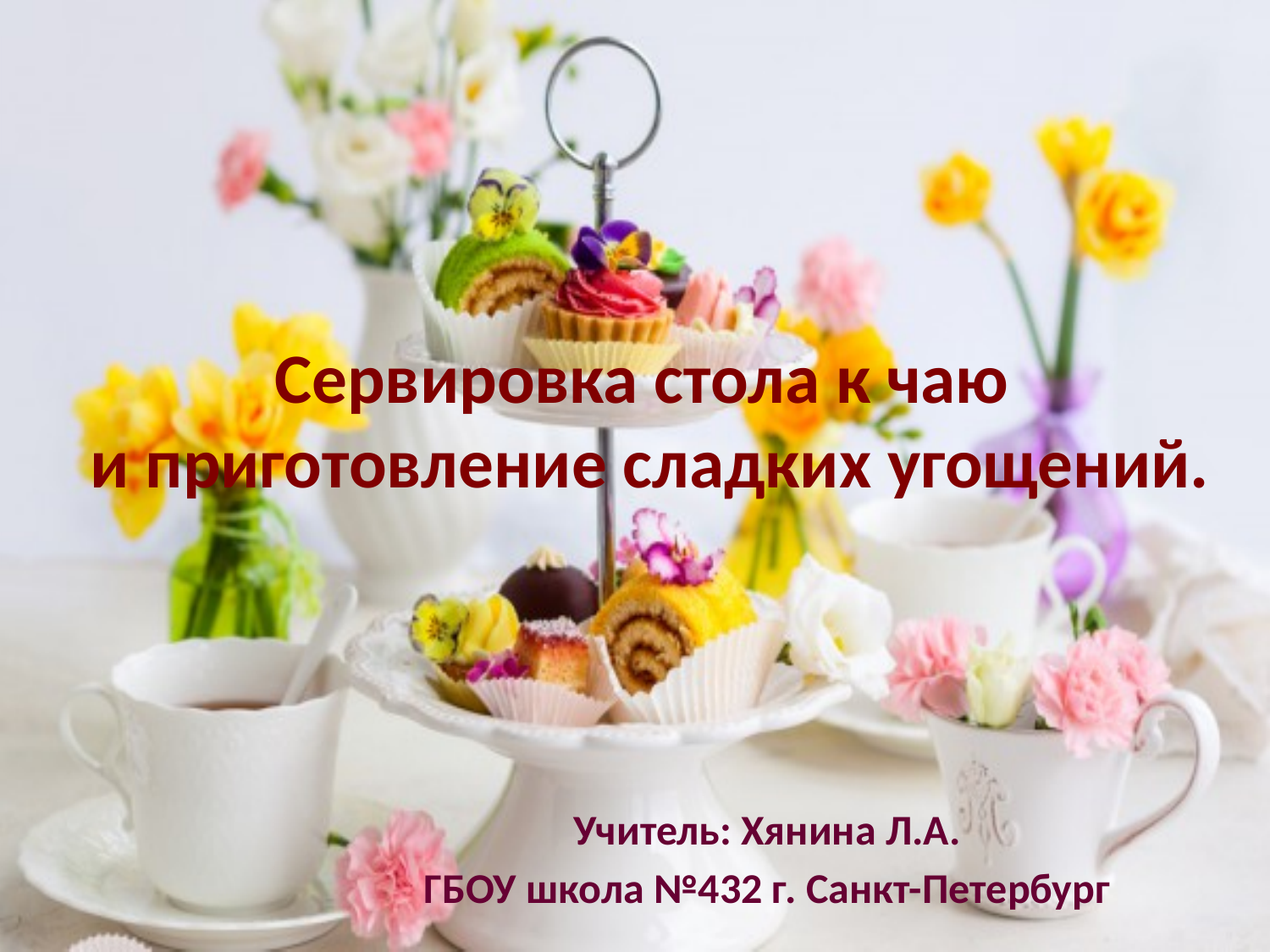

Сервировка стола к чаю
и приготовление сладких угощений.
Учитель: Хянина Л.А.
ГБОУ школа №432 г. Санкт-Петербург